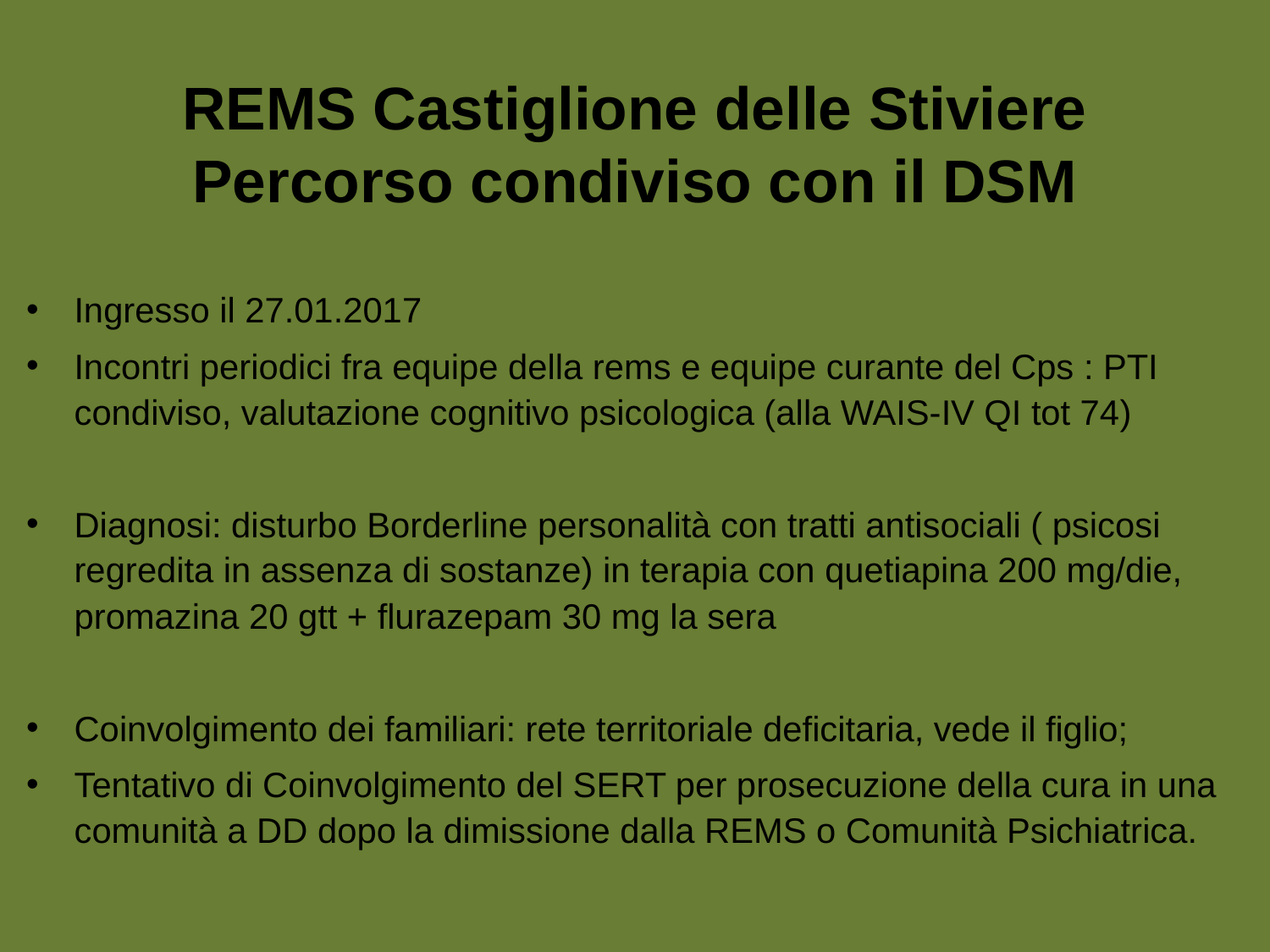

# REMS Castiglione delle Stiviere
Percorso condiviso con il DSM
Ingresso il 27.01.2017
Incontri periodici fra equipe della rems e equipe curante del Cps : PTI condiviso, valutazione cognitivo psicologica (alla WAIS-IV QI tot 74)

Diagnosi: disturbo Borderline personalità con tratti antisociali ( psicosi regredita in assenza di sostanze) in terapia con quetiapina 200 mg/die, promazina 20 gtt + flurazepam 30 mg la sera

Coinvolgimento dei familiari: rete territoriale deficitaria, vede il figlio;
Tentativo di Coinvolgimento del SERT per prosecuzione della cura in una comunità a DD dopo la dimissione dalla REMS o Comunità Psichiatrica.